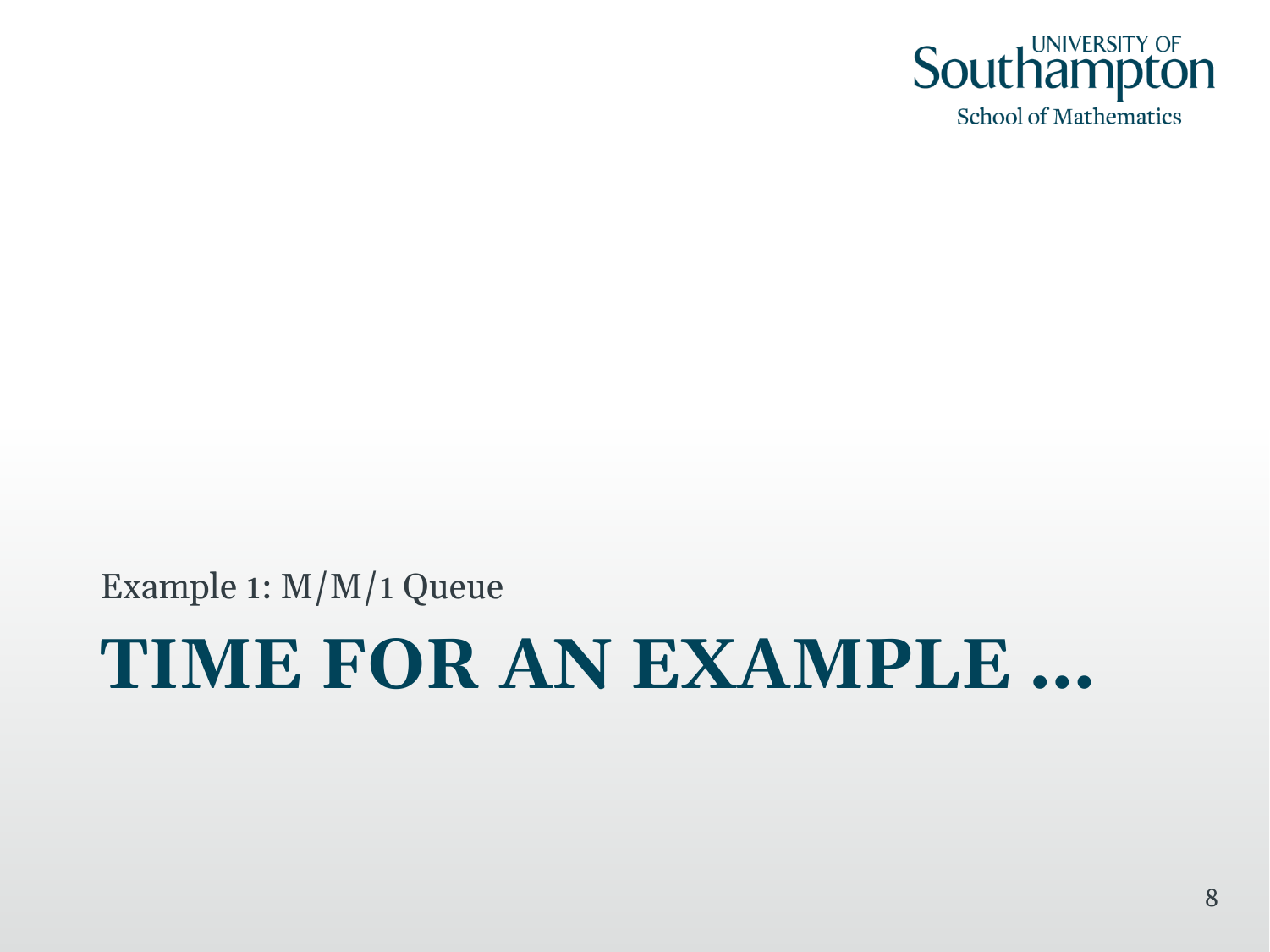

Example 1: M/M/1 Queue
# Time for an Example …
8